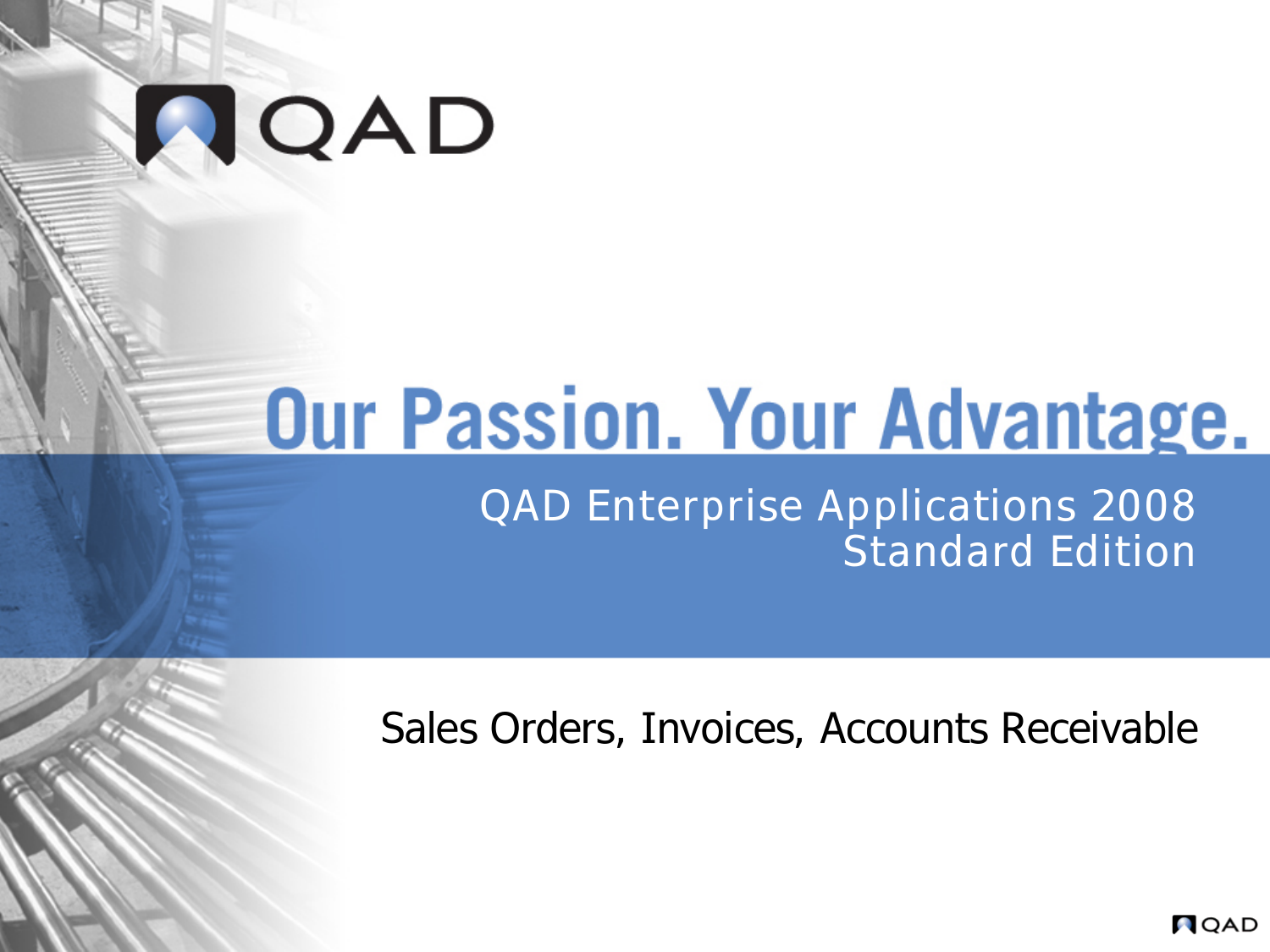

# QAD Enterprise Applications 2008 Standard Edition
Sales Orders, Invoices, Accounts Receivable